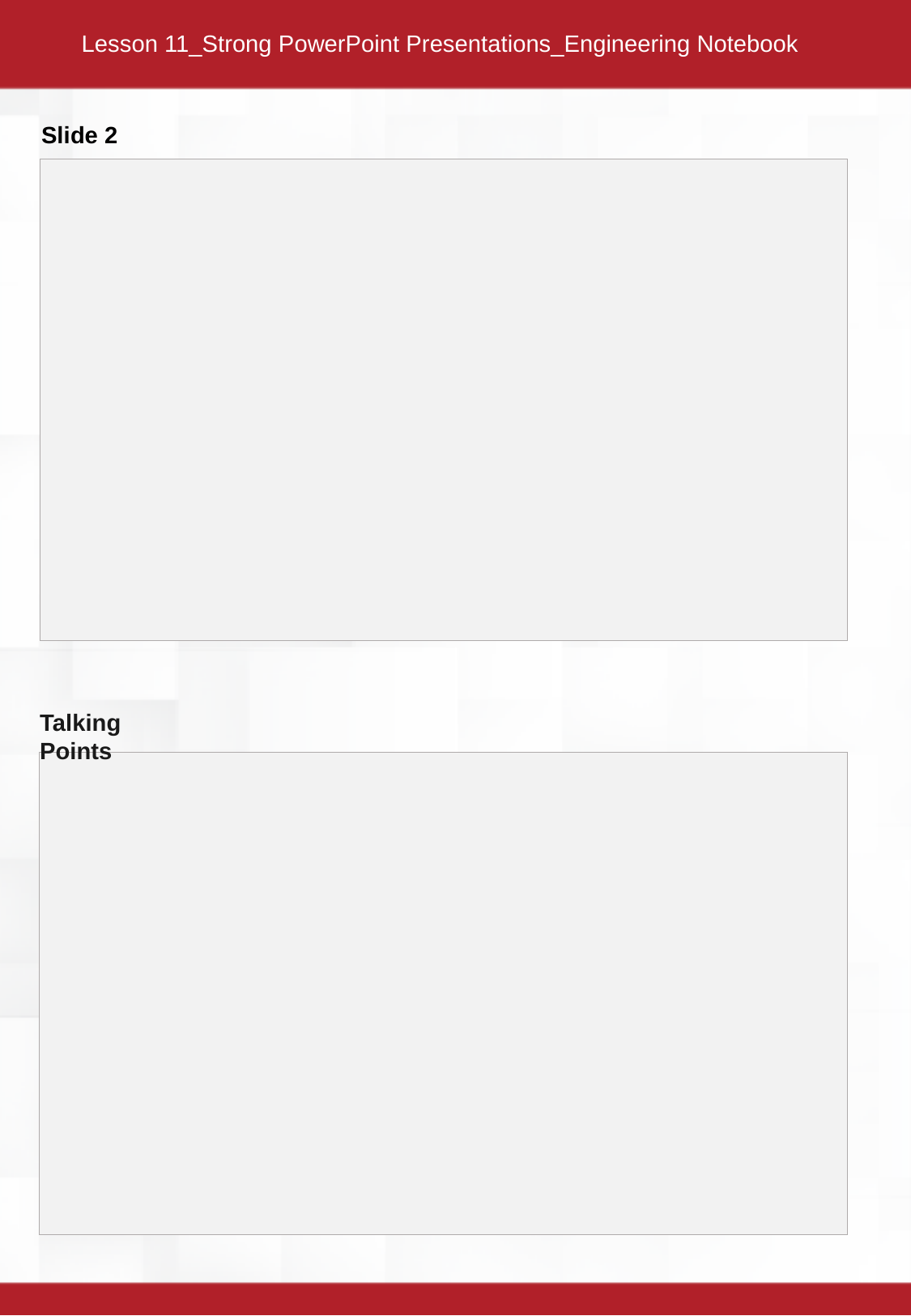

Lesson 11_Strong PowerPoint Presentations_Engineering Notebook
Slide 2

Talking Points